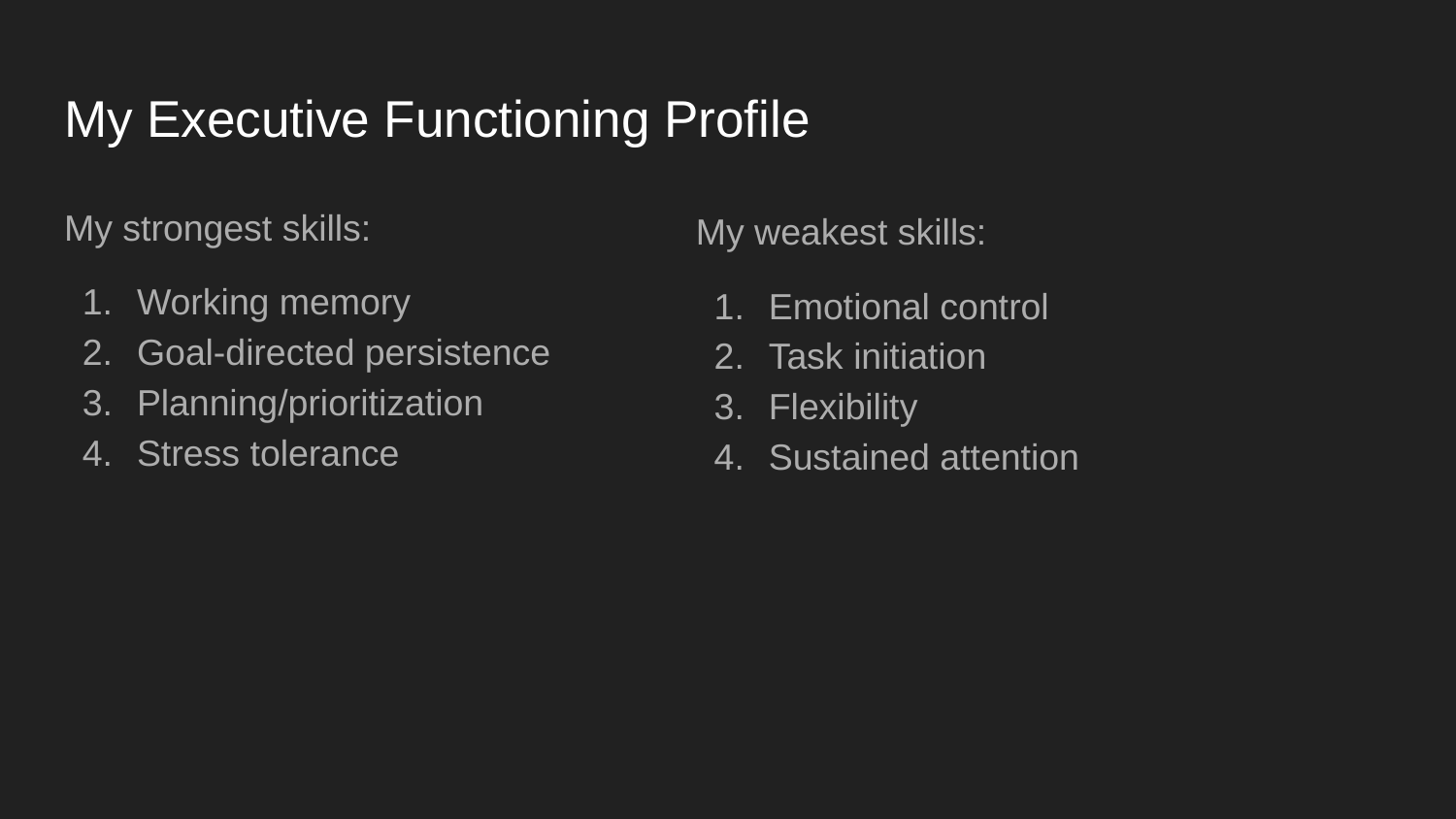

# My Executive Functioning Profile
My strongest skills:
Working memory
Goal-directed persistence
Planning/prioritization
Stress tolerance
My weakest skills:
Emotional control
Task initiation
Flexibility
Sustained attention